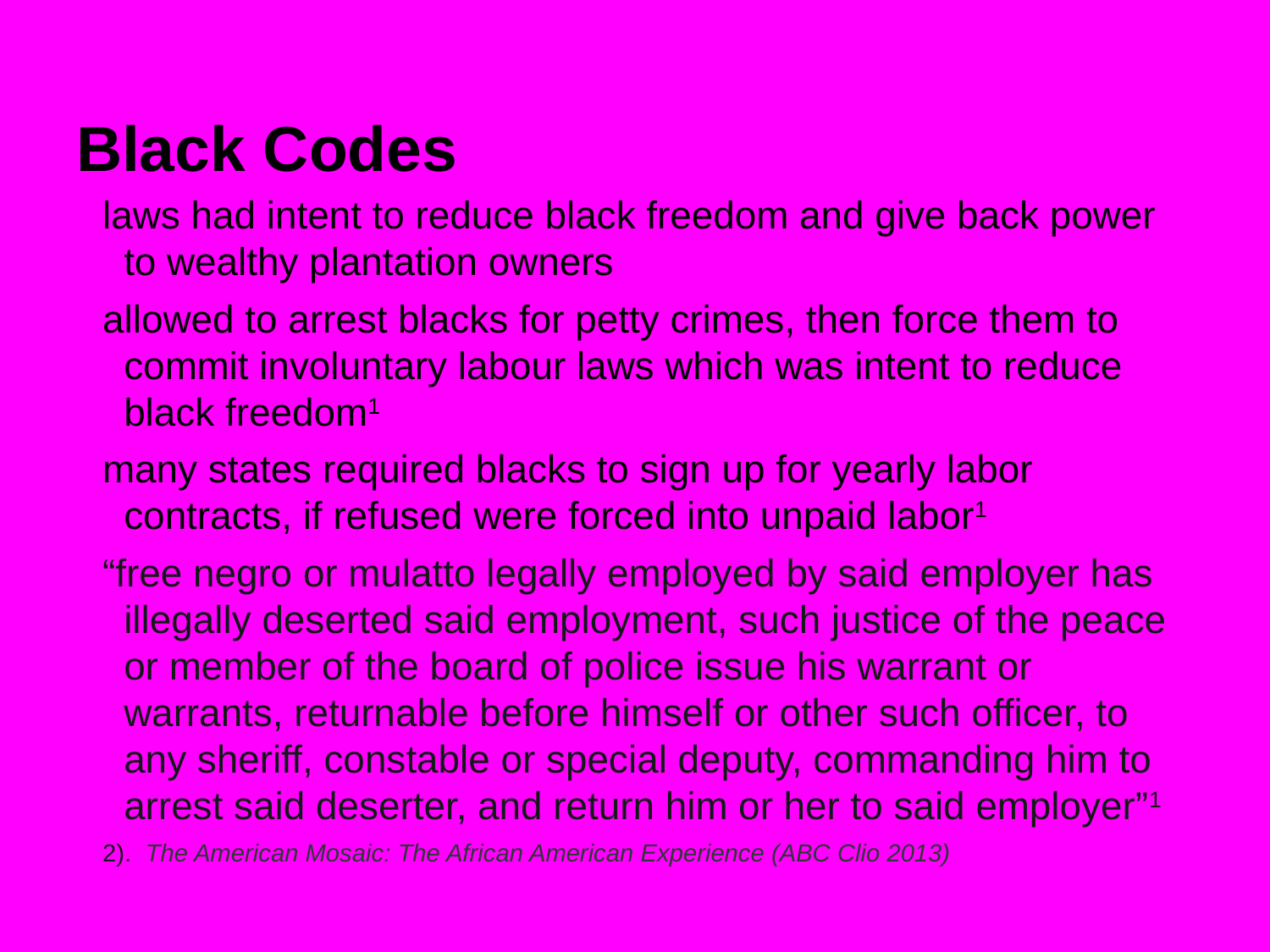

# Black Codes
laws had intent to reduce black freedom and give back power to wealthy plantation owners
allowed to arrest blacks for petty crimes, then force them to commit involuntary labour laws which was intent to reduce black freedom1
many states required blacks to sign up for yearly labor contracts, if refused were forced into unpaid labor1
“free negro or mulatto legally employed by said employer has illegally deserted said employment, such justice of the peace or member of the board of police issue his warrant or warrants, returnable before himself or other such officer, to any sheriff, constable or special deputy, commanding him to arrest said deserter, and return him or her to said employer”1
2).  The American Mosaic: The African American Experience (ABC Clio 2013)